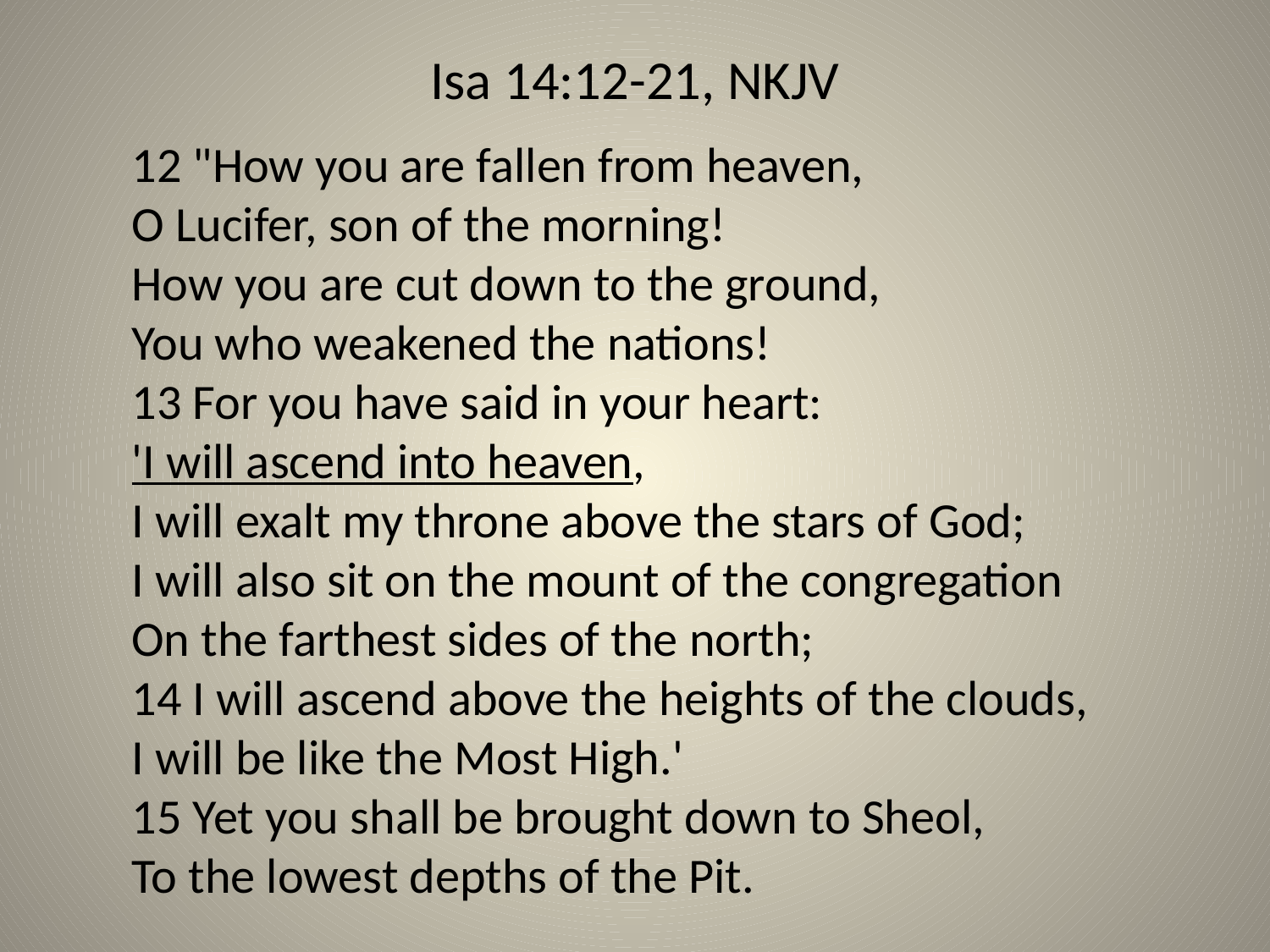

# Isa 14:12-21, NKJV
12 "How you are fallen from heaven,
O Lucifer, son of the morning!
How you are cut down to the ground,
You who weakened the nations!
13 For you have said in your heart:
'I will ascend into heaven,
I will exalt my throne above the stars of God;
I will also sit on the mount of the congregation
On the farthest sides of the north;
14 I will ascend above the heights of the clouds,
I will be like the Most High.'
15 Yet you shall be brought down to Sheol,
To the lowest depths of the Pit.